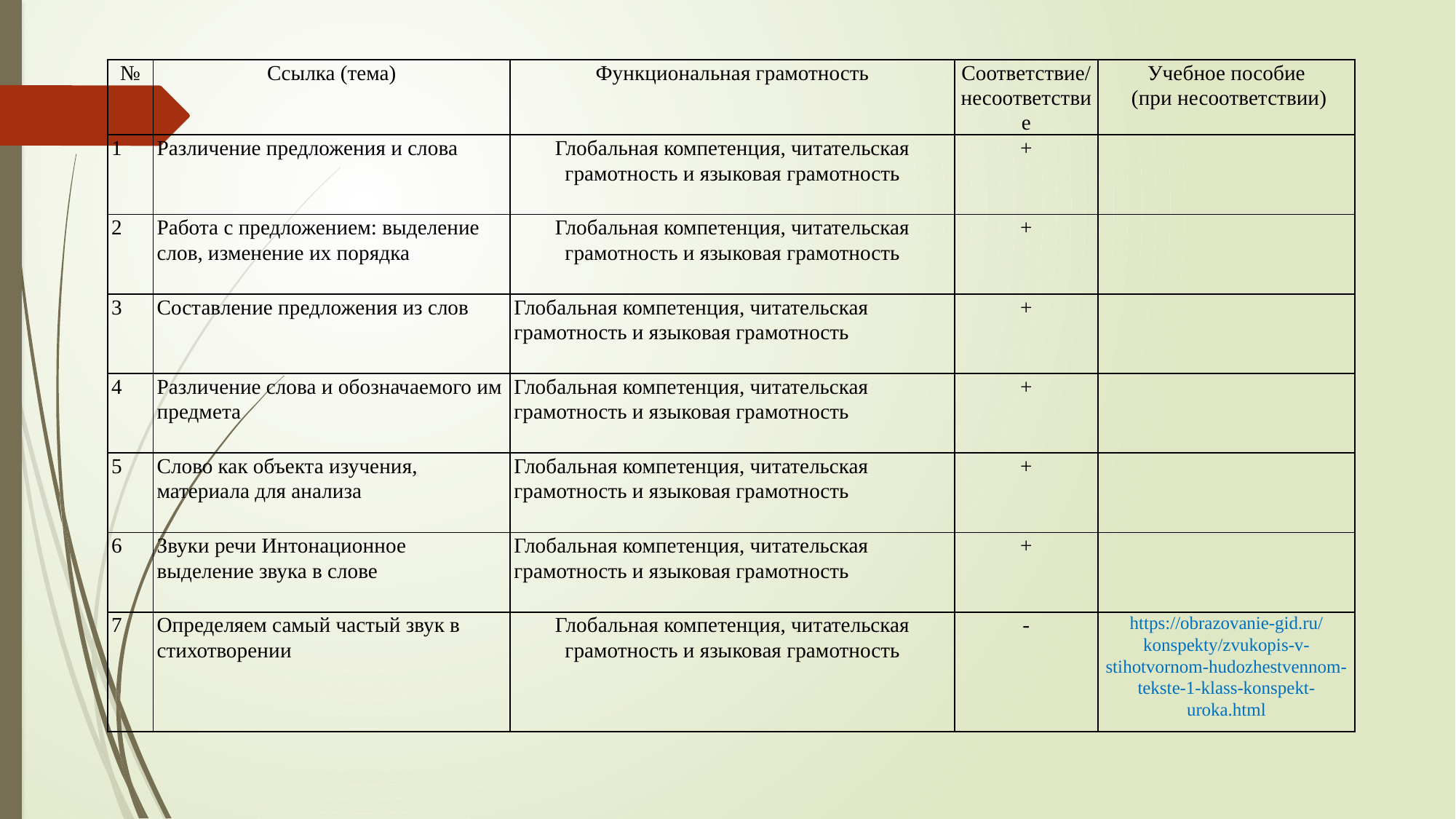

| № | Ссылка (тема) | Функциональная грамотность | Соответствие/ несоответствие | Учебное пособие (при несоответствии) |
| --- | --- | --- | --- | --- |
| 1 | Различение предложения и слова | Глобальная компетенция, читательская грамотность и языковая грамотность | + |  |
| 2 | Работа с предложением: выделение слов, изменение их порядка | Глобальная компетенция, читательская грамотность и языковая грамотность | + |  |
| 3 | Составление предложения из слов | Глобальная компетенция, читательская грамотность и языковая грамотность | + |  |
| 4 | Различение слова и обозначаемого им предмета | Глобальная компетенция, читательская грамотность и языковая грамотность | + |  |
| 5 | Слово как объекта изучения, материала для анализа | Глобальная компетенция, читательская грамотность и языковая грамотность | + |  |
| 6 | Звуки речи Интонационное выделение звука в слове | Глобальная компетенция, читательская грамотность и языковая грамотность | + |  |
| 7 | Определяем самый частый звук в стихотворении | Глобальная компетенция, читательская грамотность и языковая грамотность | - | https://obrazovanie-gid.ru/konspekty/zvukopis-v-stihotvornom-hudozhestvennom-tekste-1-klass-konspekt-uroka.html |
#